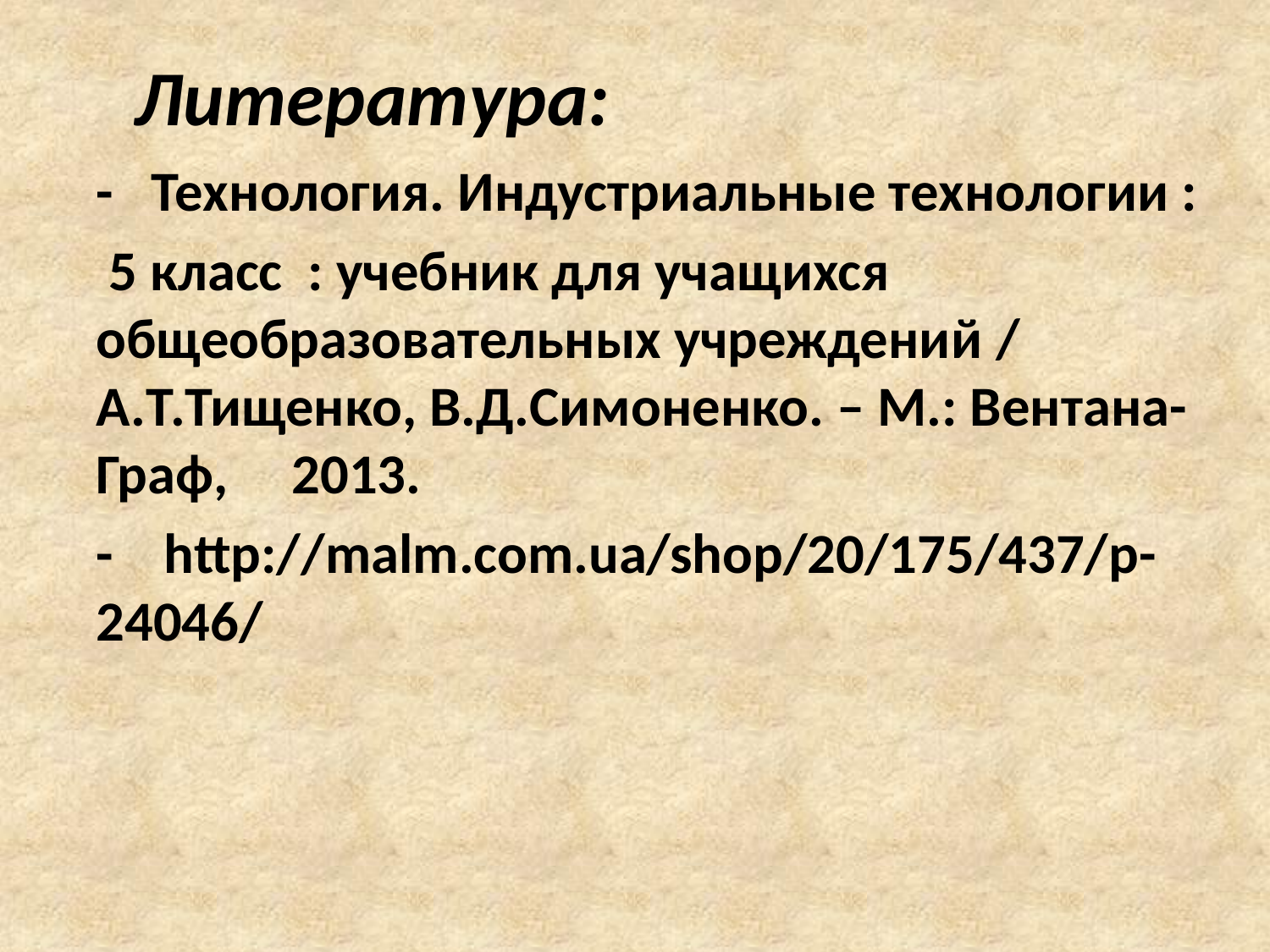

# Литература:
     -   Технология. Индустриальные технологии :
      5 класс  : учебник для учащихся общеобразовательных учреждений /   А.Т.Тищенко, В.Д.Симоненко. – М.: Вентана-Граф,     2013.
     -    http://malm.com.ua/shop/20/175/437/p-24046/